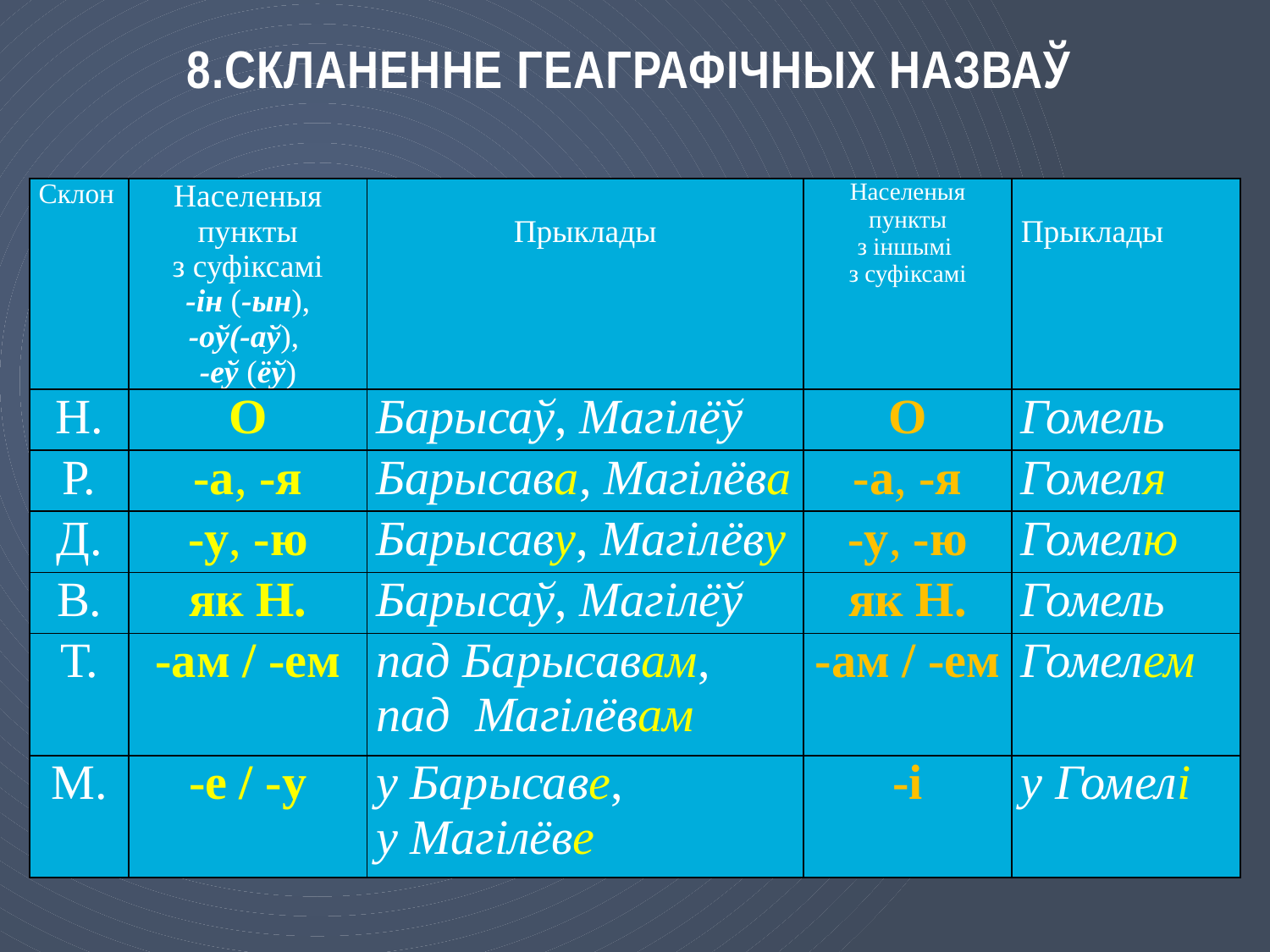

# 8.Скланенне геаграфічных назваў
| Склон | Населеныя пункты з суфіксамі -ін (-ын), -оў(-аў), -еў (ёў) | Прыклады | Населеныя пункты з іншымі з суфіксамі | Прыклады |
| --- | --- | --- | --- | --- |
| Н. | О | Барысаў, Магілёў | О | Гомель |
| Р. | -а, -я | Барысава, Магілёва | -а, -я | Гомеля |
| Д. | -у, -ю | Барысаву, Магілёву | -у, -ю | Гомелю |
| В. | як Н. | Барысаў, Магілёў | як Н. | Гомель |
| Т. | -ам / -ем | пад Барысавам, пад Магілёвам | -ам / -ем | Гомелем |
| М. | -е / -у | у Барысаве, у Магілёве | -і | у Гомелі |